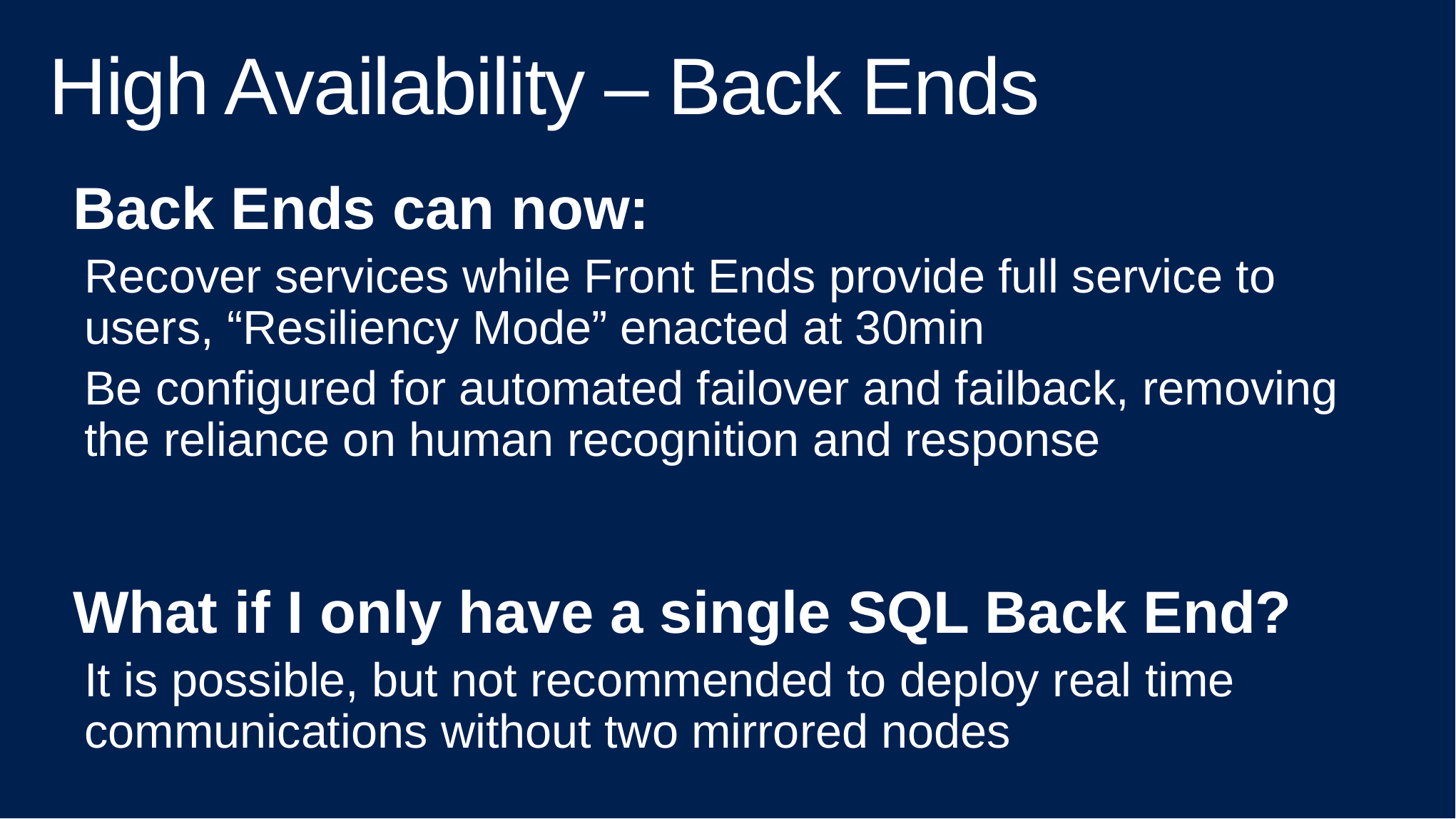

# High Availability – Back Ends
Back Ends can now:
Recover services while Front Ends provide full service to users, “Resiliency Mode” enacted at 30min
Be configured for automated failover and failback, removing the reliance on human recognition and response

What if I only have a single SQL Back End?
It is possible, but not recommended to deploy real time communications without two mirrored nodes